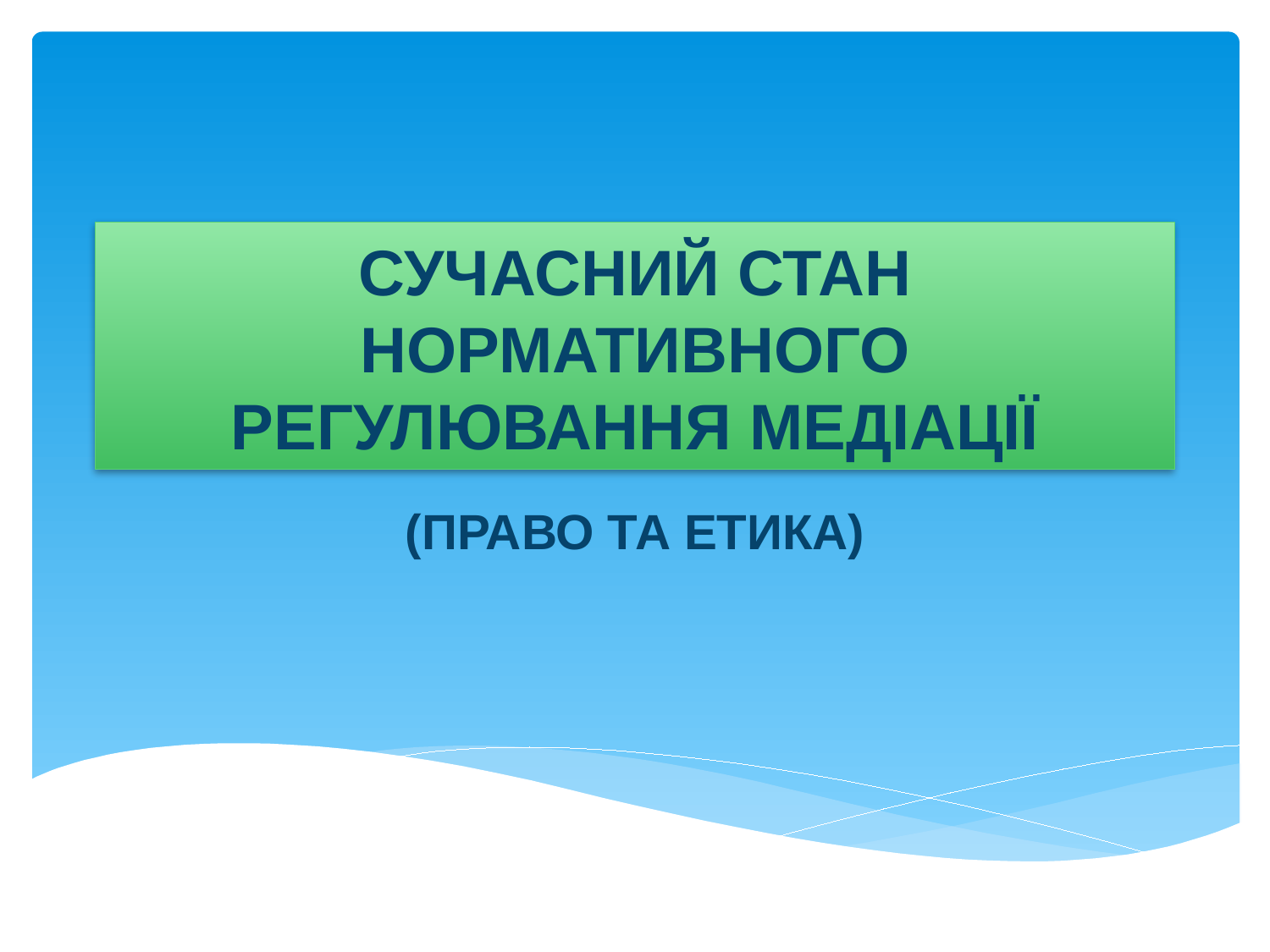

# СУЧАСНИЙ СТАН НОРМАТИВНОГО РЕГУЛЮВАННЯ МЕДІАЦІЇ
(ПРАВО ТА ЕТИКА)